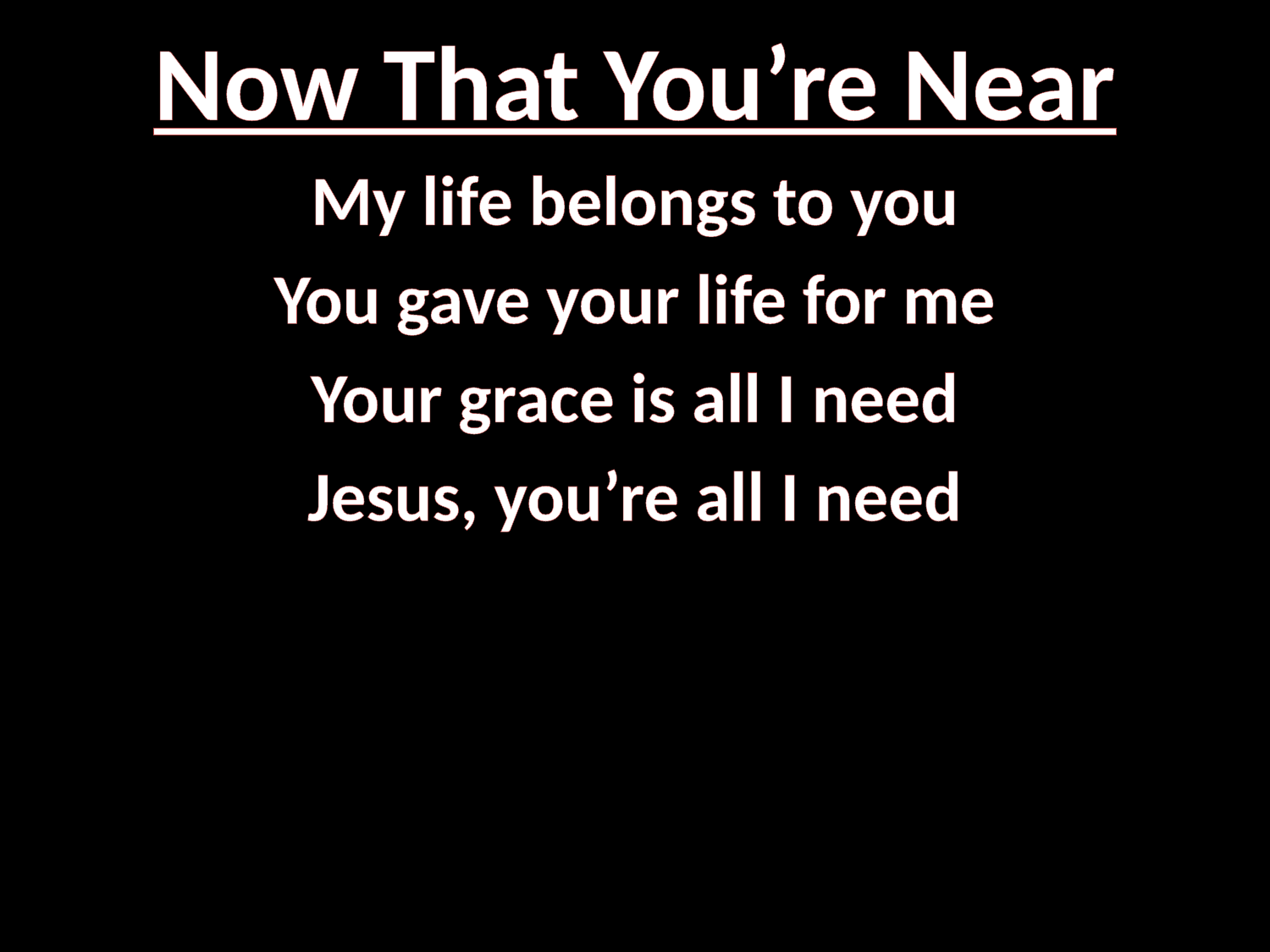

# Now That You’re Near
My life belongs to you
You gave your life for me
Your grace is all I need
Jesus, you’re all I need